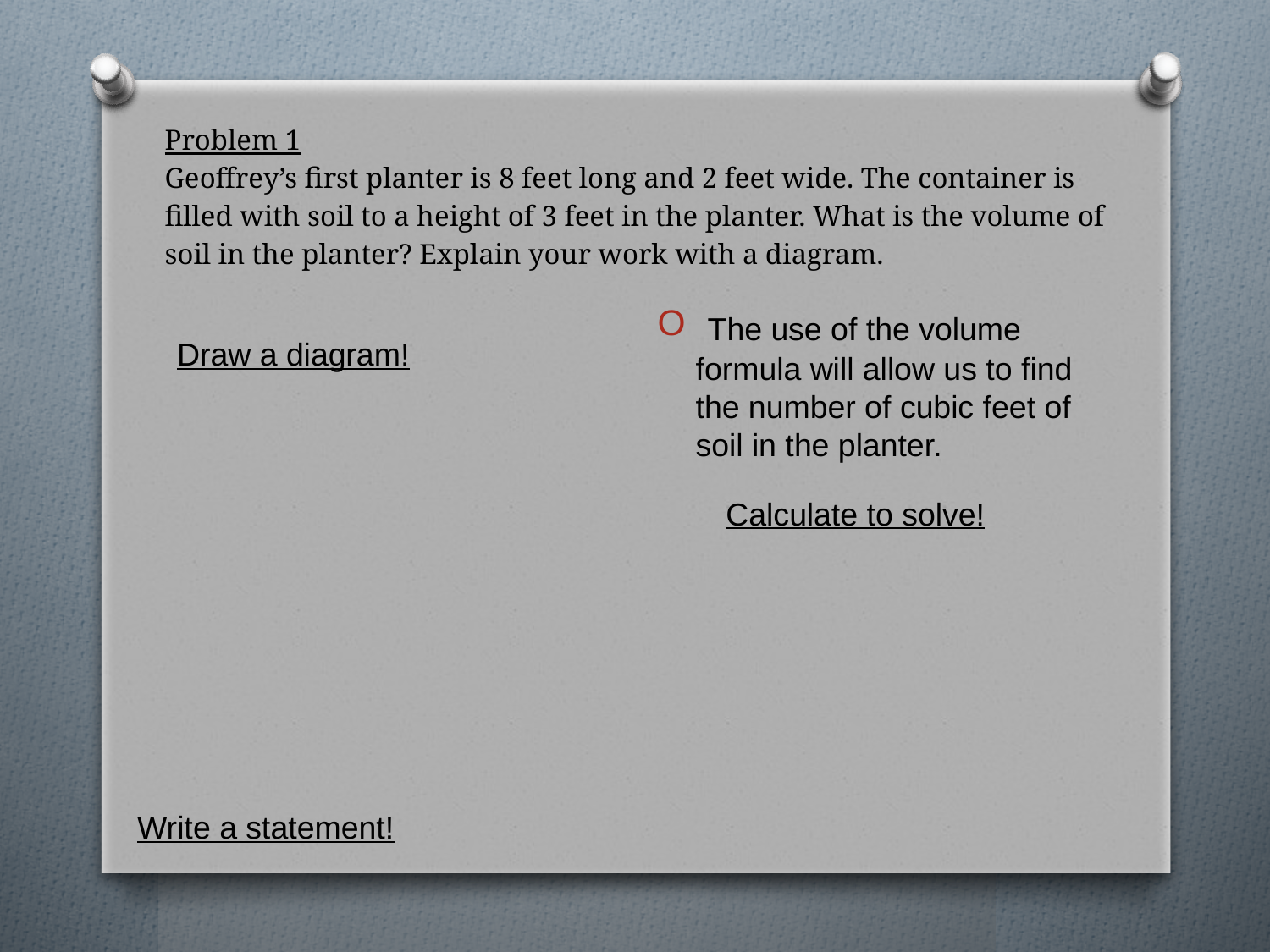

# Problem 1 Geoffrey’s first planter is 8 feet long and 2 feet wide. The container is filled with soil to a height of 3 feet in the planter. What is the volume of soil in the planter? Explain your work with a diagram.
 The use of the volume formula will allow us to find the number of cubic feet of soil in the planter.
Draw a diagram!
Calculate to solve!
Write a statement!